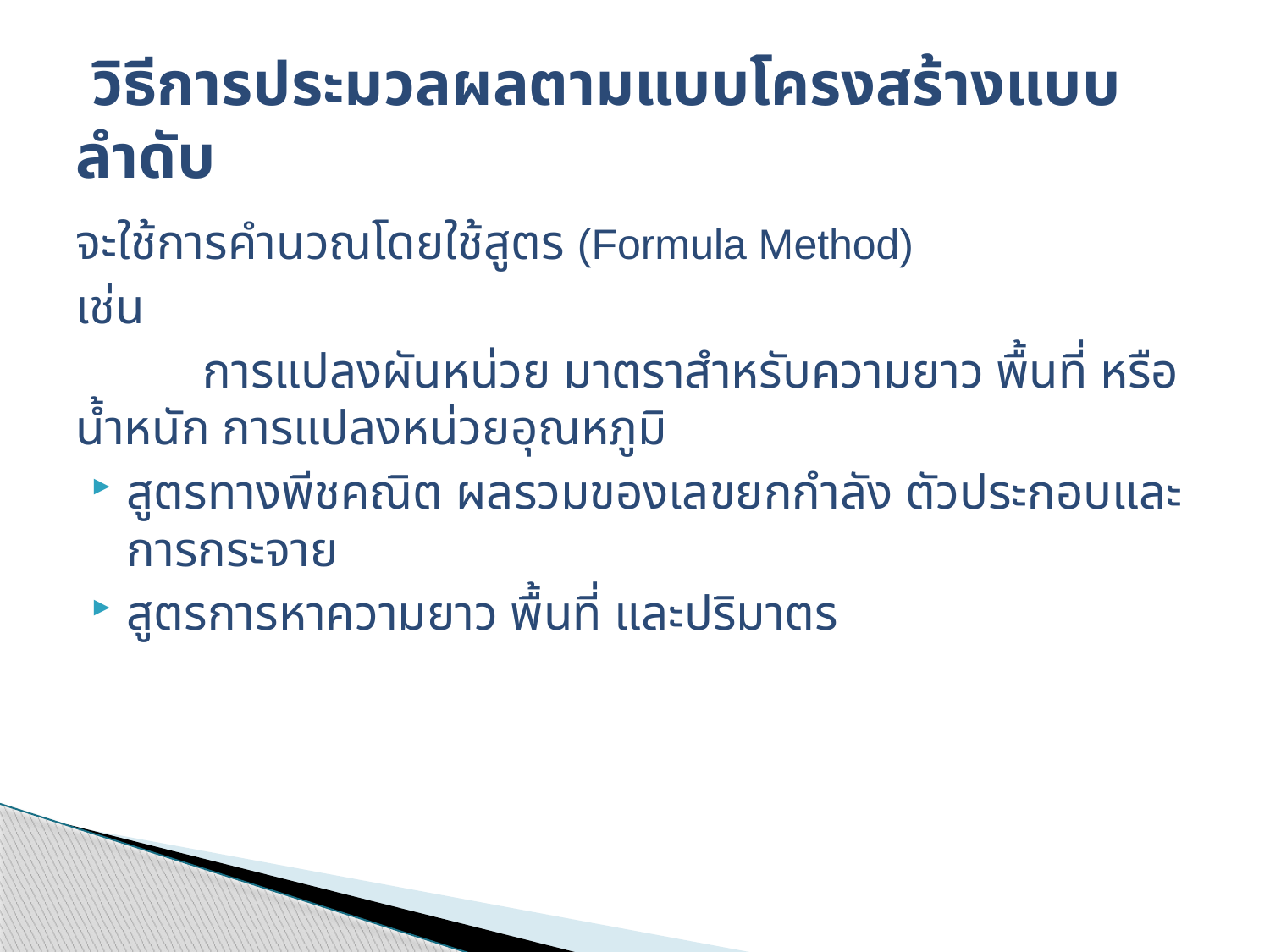

# วิธีการประมวลผลตามแบบโครงสร้างแบบลำดับ
จะใช้การคำนวณโดยใช้สูตร (Formula Method)
เช่น
	การแปลงผันหน่วย มาตราสำหรับความยาว พื้นที่ หรือ น้ำหนัก การแปลงหน่วยอุณหภูมิ
สูตรทางพีชคณิต ผลรวมของเลขยกกำลัง ตัวประกอบและการกระจาย
สูตรการหาความยาว พื้นที่ และปริมาตร